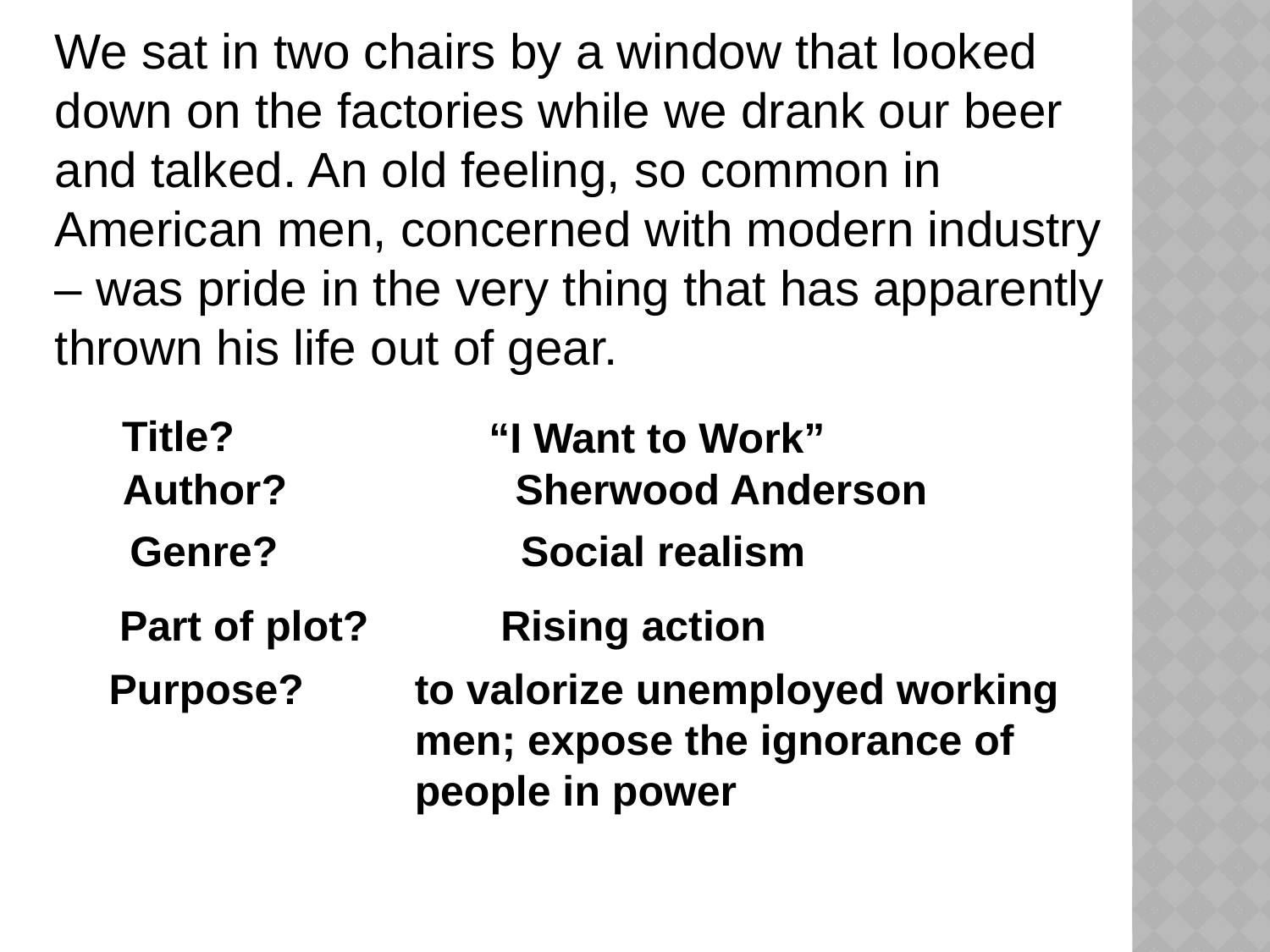

We sat in two chairs by a window that looked down on the factories while we drank our beer and talked. An old feeling, so common in American men, concerned with modern industry – was pride in the very thing that has apparently thrown his life out of gear.
Title?
“I Want to Work”
Author?
Sherwood Anderson
Genre?
Social realism
Part of plot?
Rising action
Purpose?
to valorize unemployed working men; expose the ignorance of people in power